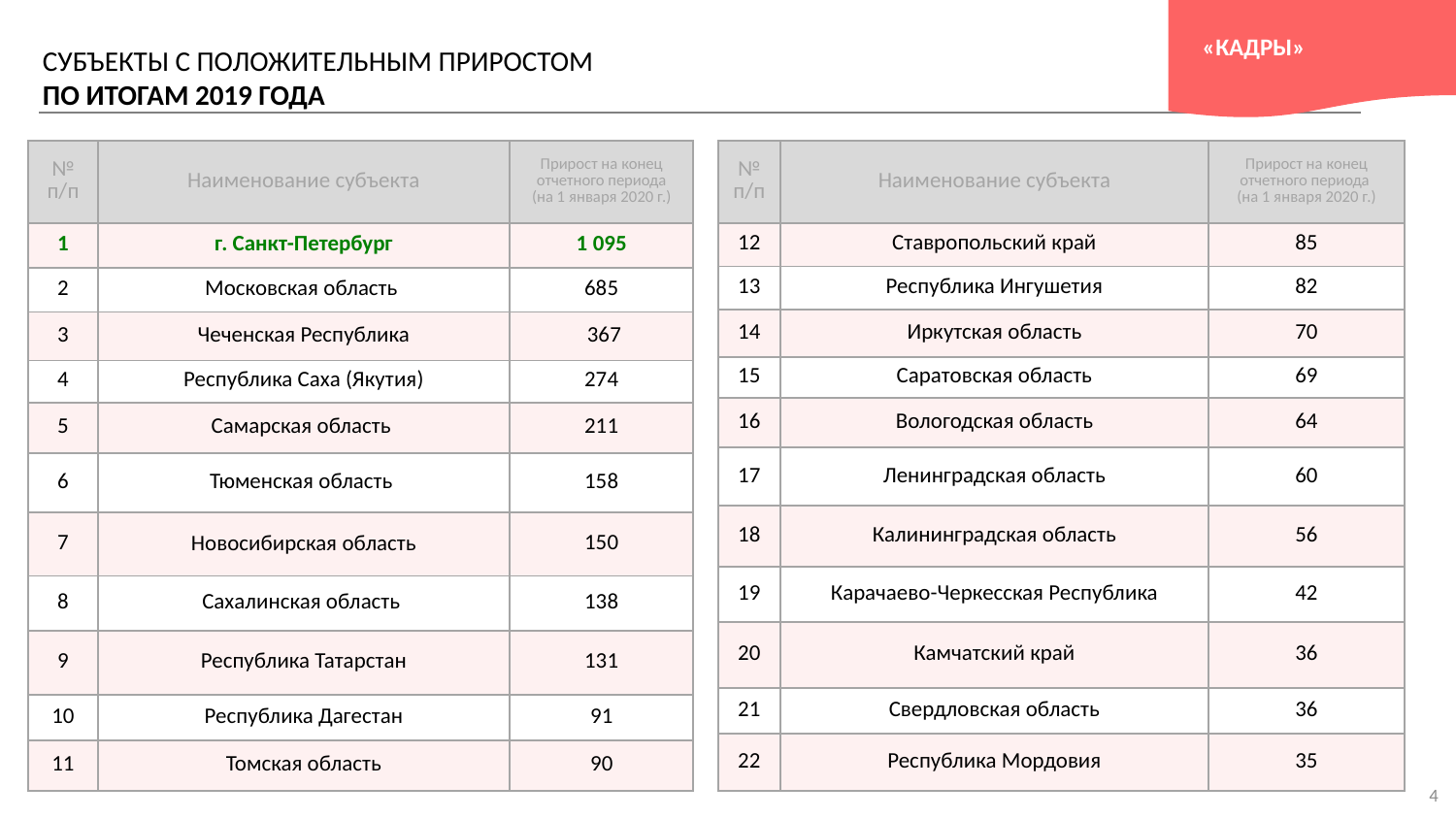

«КАДРЫ»
СУБЪЕКТЫ С ПОЛОЖИТЕЛЬНЫМ ПРИРОСТОМ
ПО ИТОГАМ 2019 ГОДА
| № п/п | Наименование субъекта | Прирост на конец отчетного периода (на 1 января 2020 г.) |
| --- | --- | --- |
| 1 | г. Санкт-Петербург | 1 095 |
| 2 | Московская область | 685 |
| 3 | Чеченская Республика | 367 |
| 4 | Республика Саха (Якутия) | 274 |
| 5 | Самарская область | 211 |
| 6 | Тюменская область | 158 |
| 7 | Новосибирская область | 150 |
| 8 | Сахалинская область | 138 |
| 9 | Республика Татарстан | 131 |
| 10 | Республика Дагестан | 91 |
| 11 | Томская область | 90 |
| № п/п | Наименование субъекта | Прирост на конец отчетного периода (на 1 января 2020 г.) |
| --- | --- | --- |
| 12 | Ставропольский край | 85 |
| 13 | Республика Ингушетия | 82 |
| 14 | Иркутская область | 70 |
| 15 | Саратовская область | 69 |
| 16 | Вологодская область | 64 |
| 17 | Ленинградская область | 60 |
| 18 | Калининградская область | 56 |
| 19 | Карачаево-Черкесская Республика | 42 |
| 20 | Камчатский край | 36 |
| 21 | Свердловская область | 36 |
| 22 | Республика Мордовия | 35 |
4